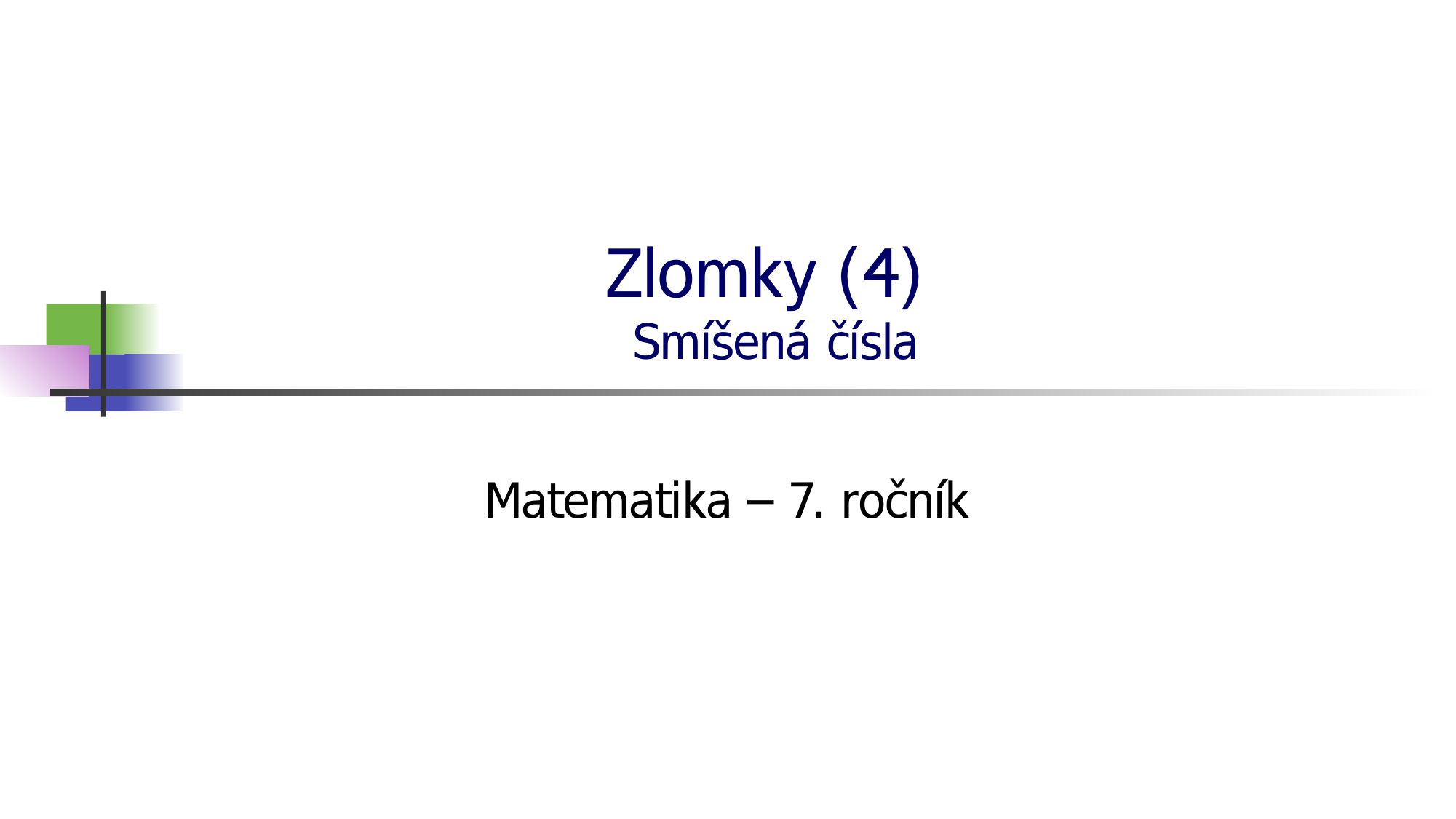

# Zlomky (4) Smíšená čísla
Matematika – 7. ročník